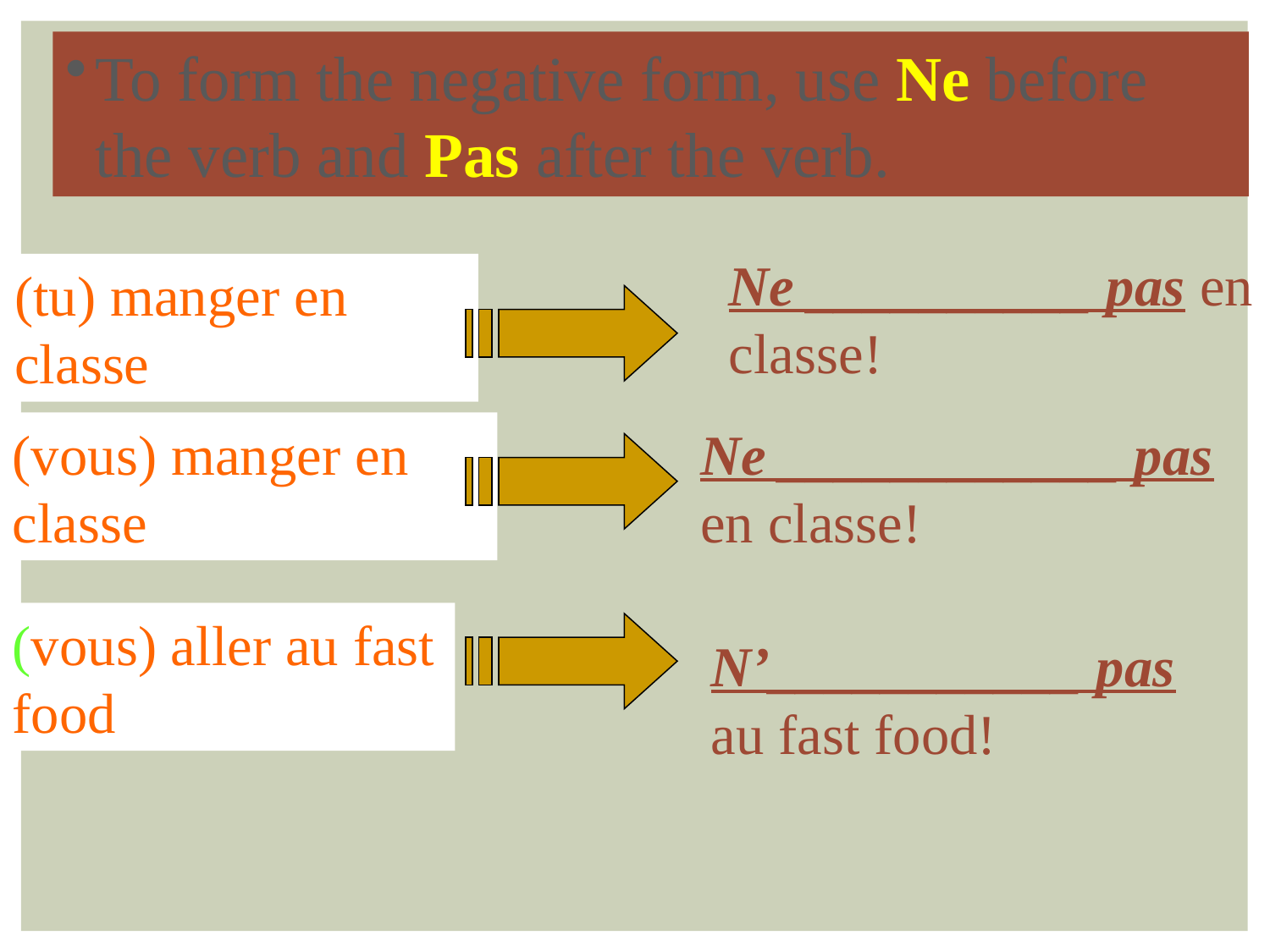

To form the negative form, use Ne before the verb and Pas after the verb.
Ne __________ pas en classe!
(tu) manger en classe

(vous) manger en classe
Ne ____________ pas en classe!

(vous) aller au fast food

N’___________ pas au fast food!